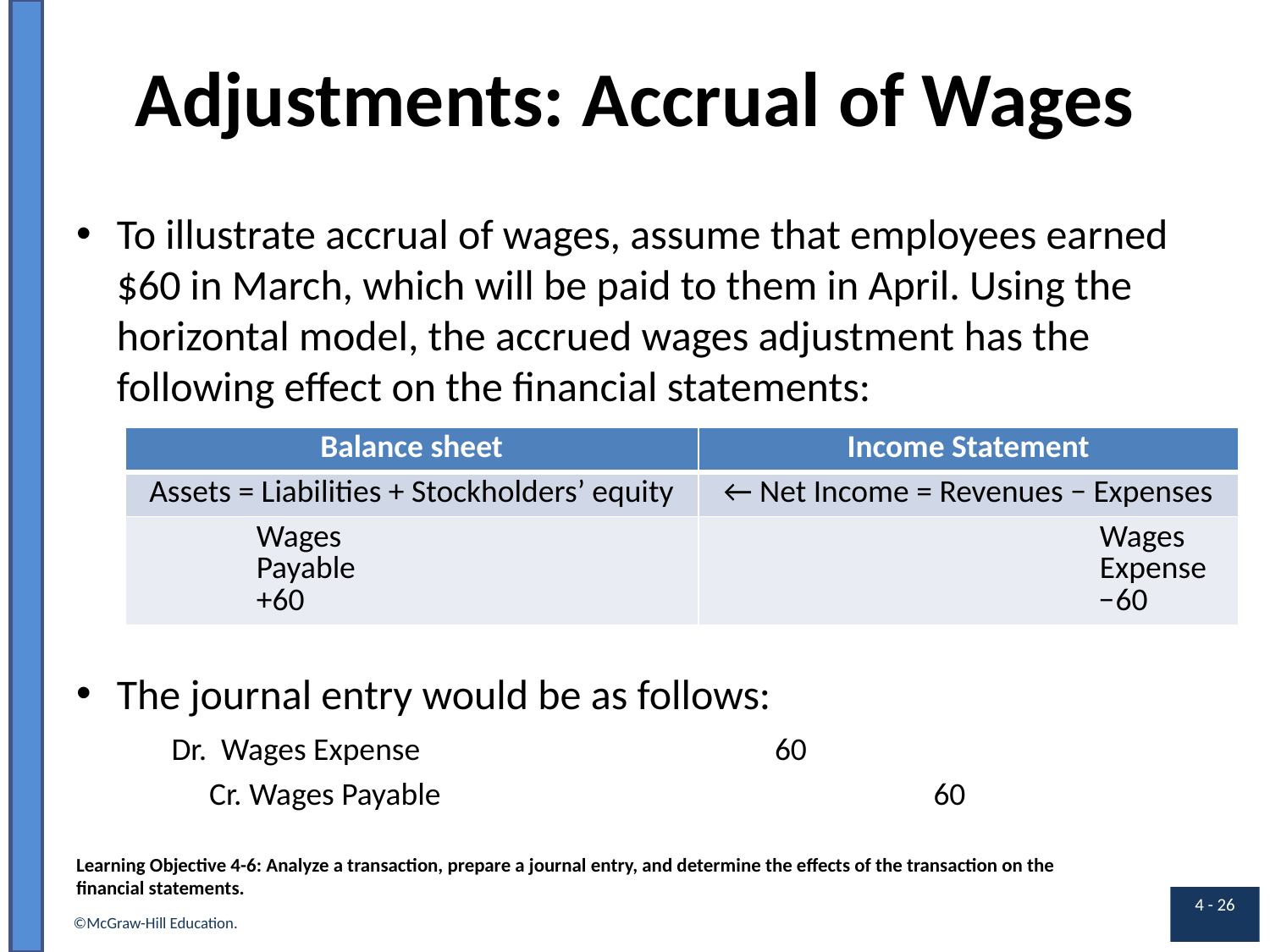

# Adjustments: Accrual of Wages
To illustrate accrual of wages, assume that employees earned $60 in March, which will be paid to them in April. Using the horizontal model, the accrued wages adjustment has the following effect on the financial statements:
| Balance sheet | Income Statement |
| --- | --- |
| Assets = Liabilities + Stockholders’ equity | ← Net Income = Revenues − Expenses |
| Wages Payable +60 | Wages Expense −60 |
The journal entry would be as follows:
| Dr. Wages Expense | 60 | Blank |
| --- | --- | --- |
| Cr. Wages Payable | Blank | 60 |
Learning Objective 4-6: Analyze a transaction, prepare a journal entry, and determine the effects of the transaction on the financial statements.